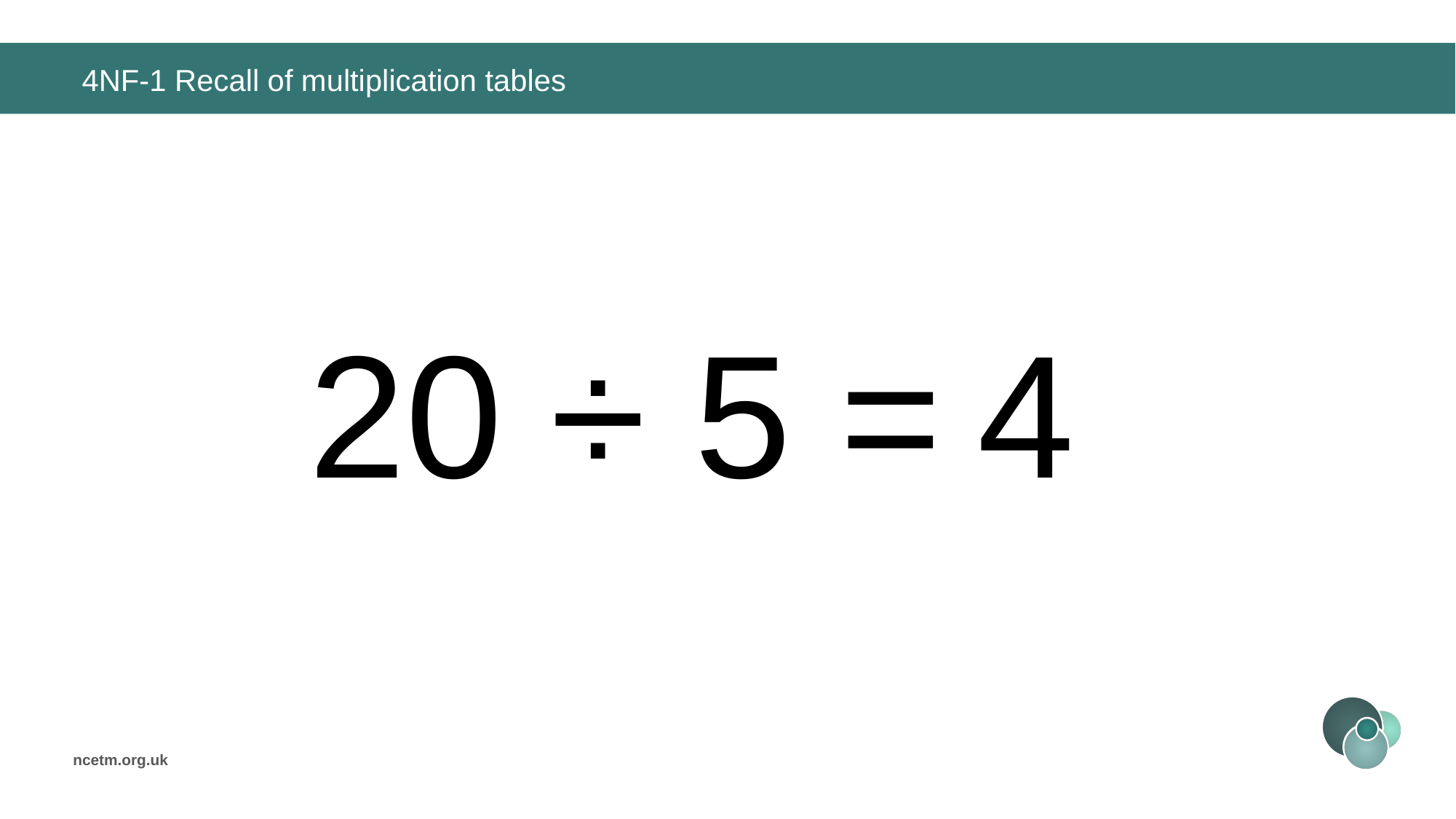

# 4NF-1 Recall of multiplication tables
20 ÷ 5 =
4